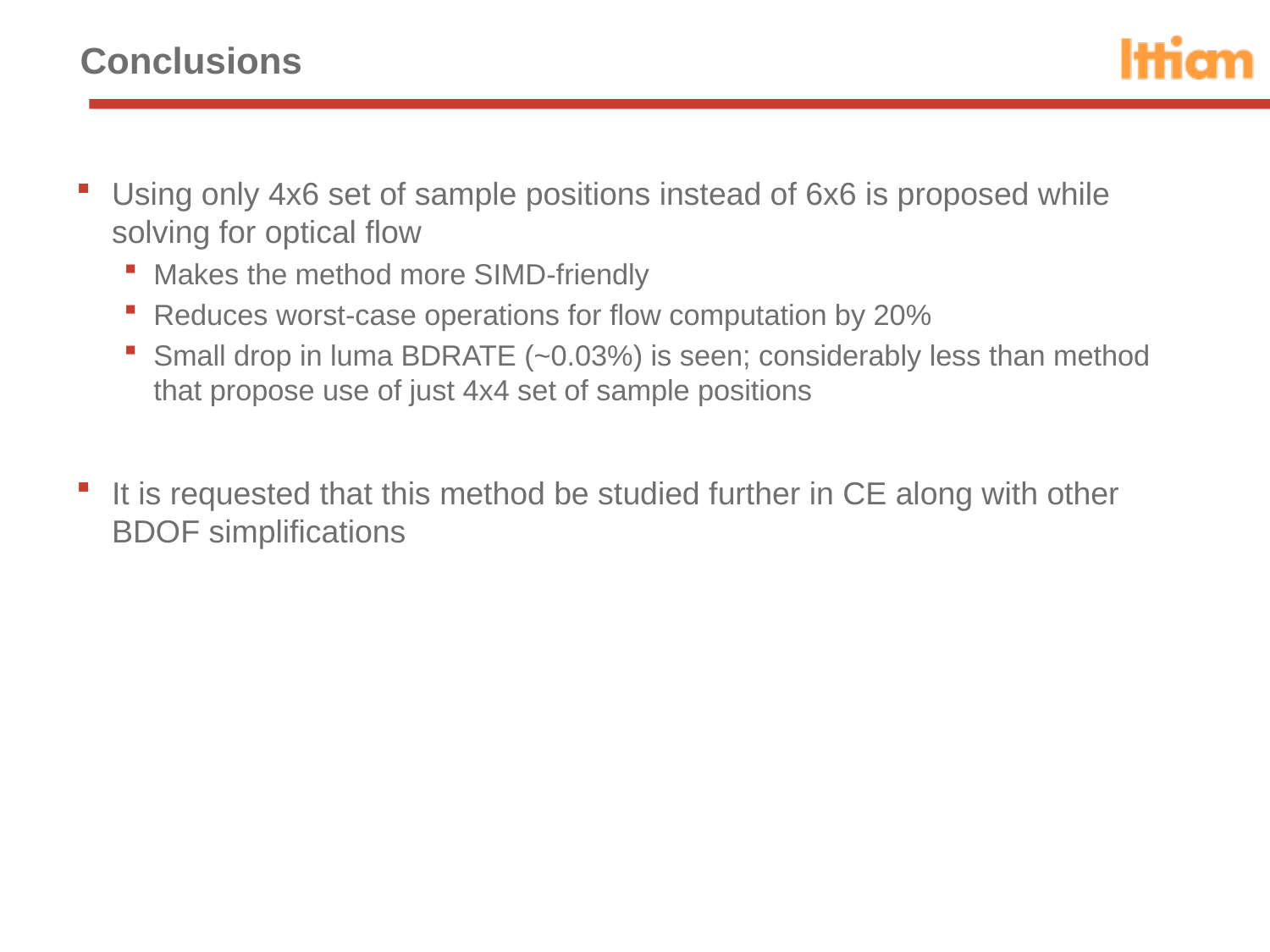

# Conclusions
Using only 4x6 set of sample positions instead of 6x6 is proposed while solving for optical flow
Makes the method more SIMD-friendly
Reduces worst-case operations for flow computation by 20%
Small drop in luma BDRATE (~0.03%) is seen; considerably less than method that propose use of just 4x4 set of sample positions

It is requested that this method be studied further in CE along with other BDOF simplifications